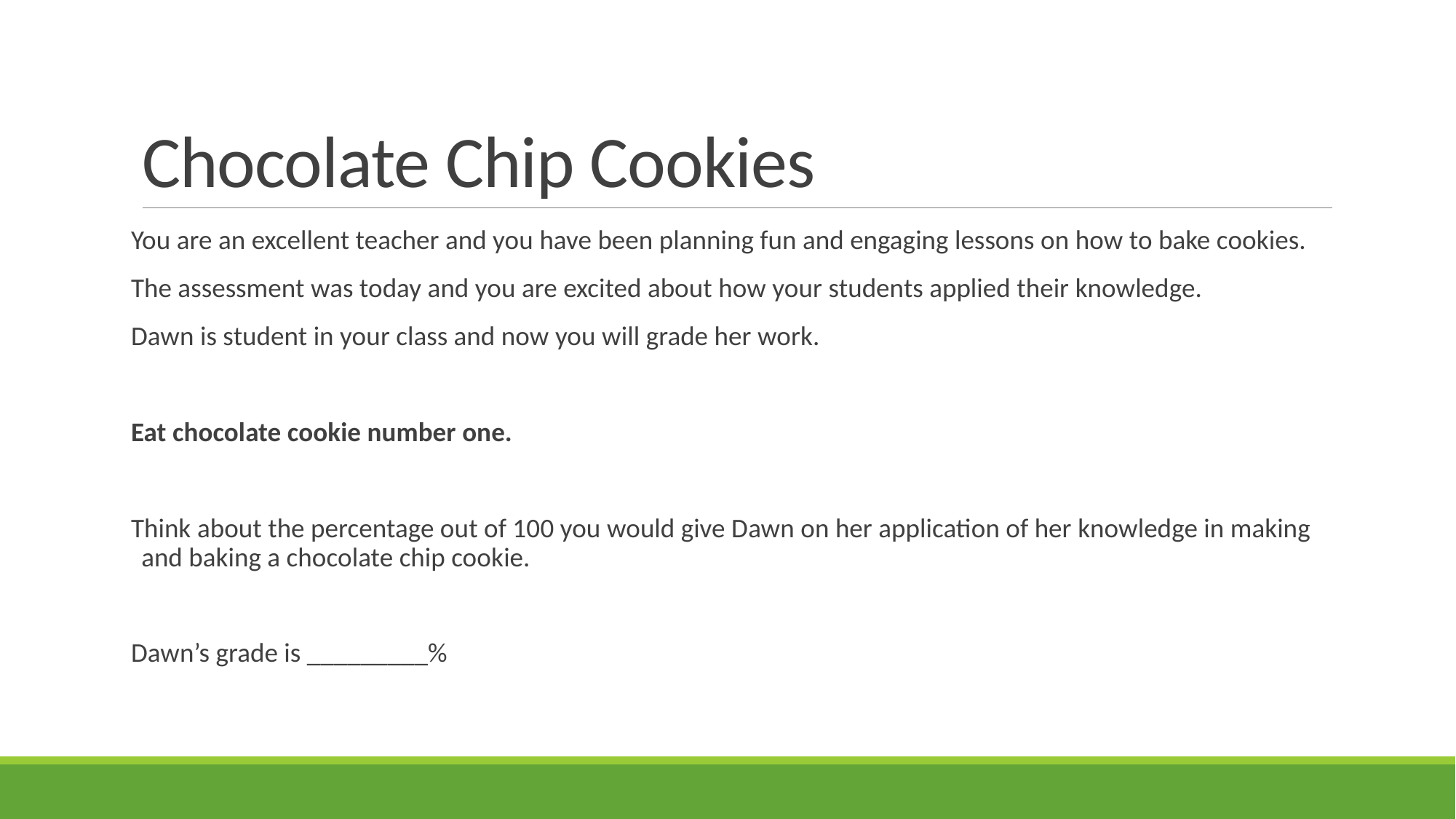

# Chocolate Chip Cookies
You are an excellent teacher and you have been planning fun and engaging lessons on how to bake cookies.
The assessment was today and you are excited about how your students applied their knowledge.
Dawn is student in your class and now you will grade her work.

Eat chocolate cookie number one.

Think about the percentage out of 100 you would give Dawn on her application of her knowledge in making and baking a chocolate chip cookie.

Dawn’s grade is _________%